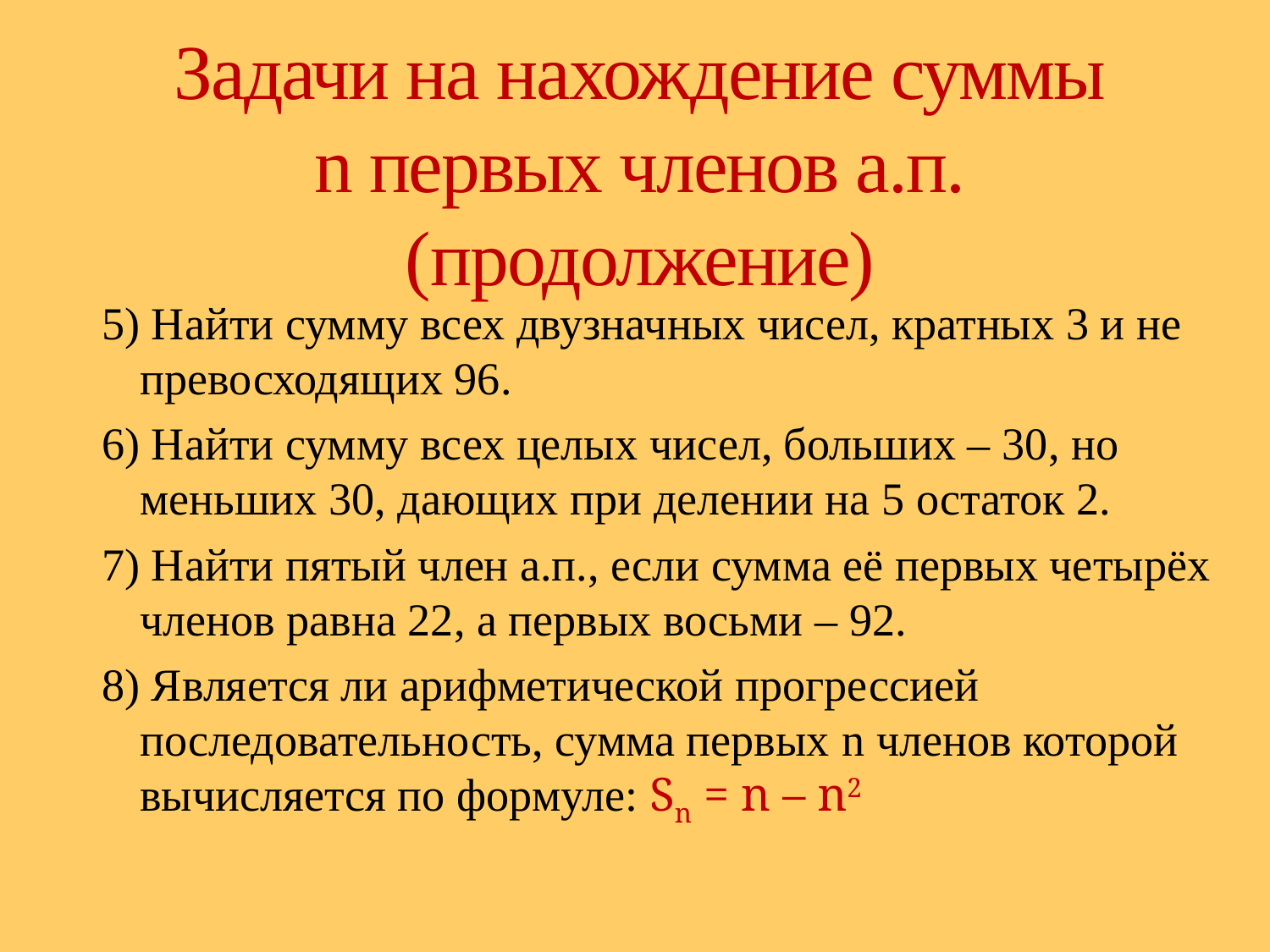

# Задачи на нахождение суммы n первых членов а.п. (продолжение)
5) Найти сумму всех двузначных чисел, кратных 3 и не превосходящих 96.
6) Найти сумму всех целых чисел, больших – 30, но меньших 30, дающих при делении на 5 остаток 2.
7) Найти пятый член а.п., если сумма её первых четырёх членов равна 22, а первых восьми – 92.
8) Является ли арифметической прогрессией последовательность, сумма первых n членов которой вычисляется по формуле: Sn = n – n2